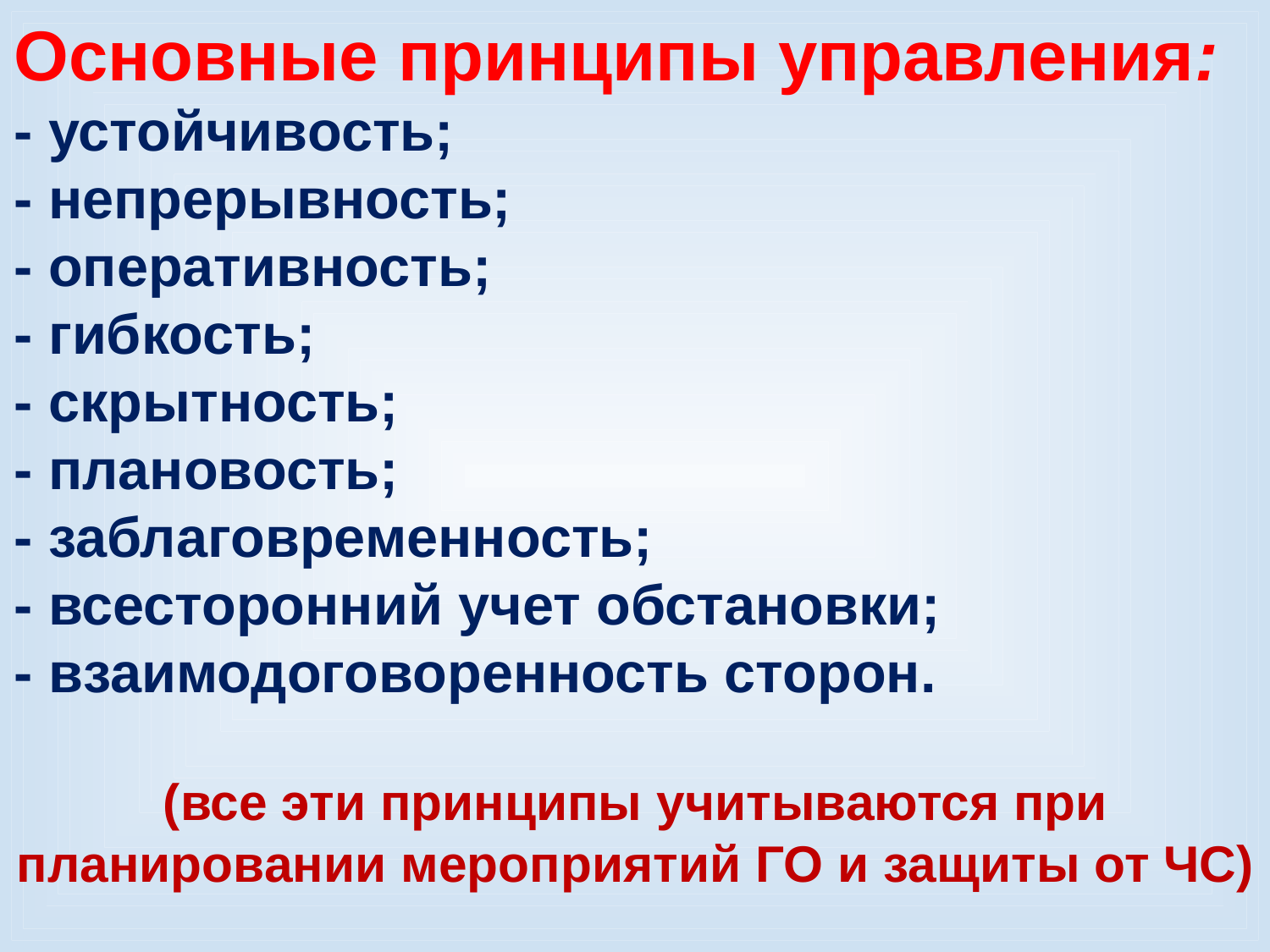

Основные принципы управления:
- устойчивость;
- непрерывность;
- оперативность;
- гибкость;
- скрытность;
- плановость;
- заблаговременность;
- всесторонний учет обстановки;
- взаимодоговоренность сторон.

(все эти принципы учитываются при планировании мероприятий ГО и защиты от ЧС)